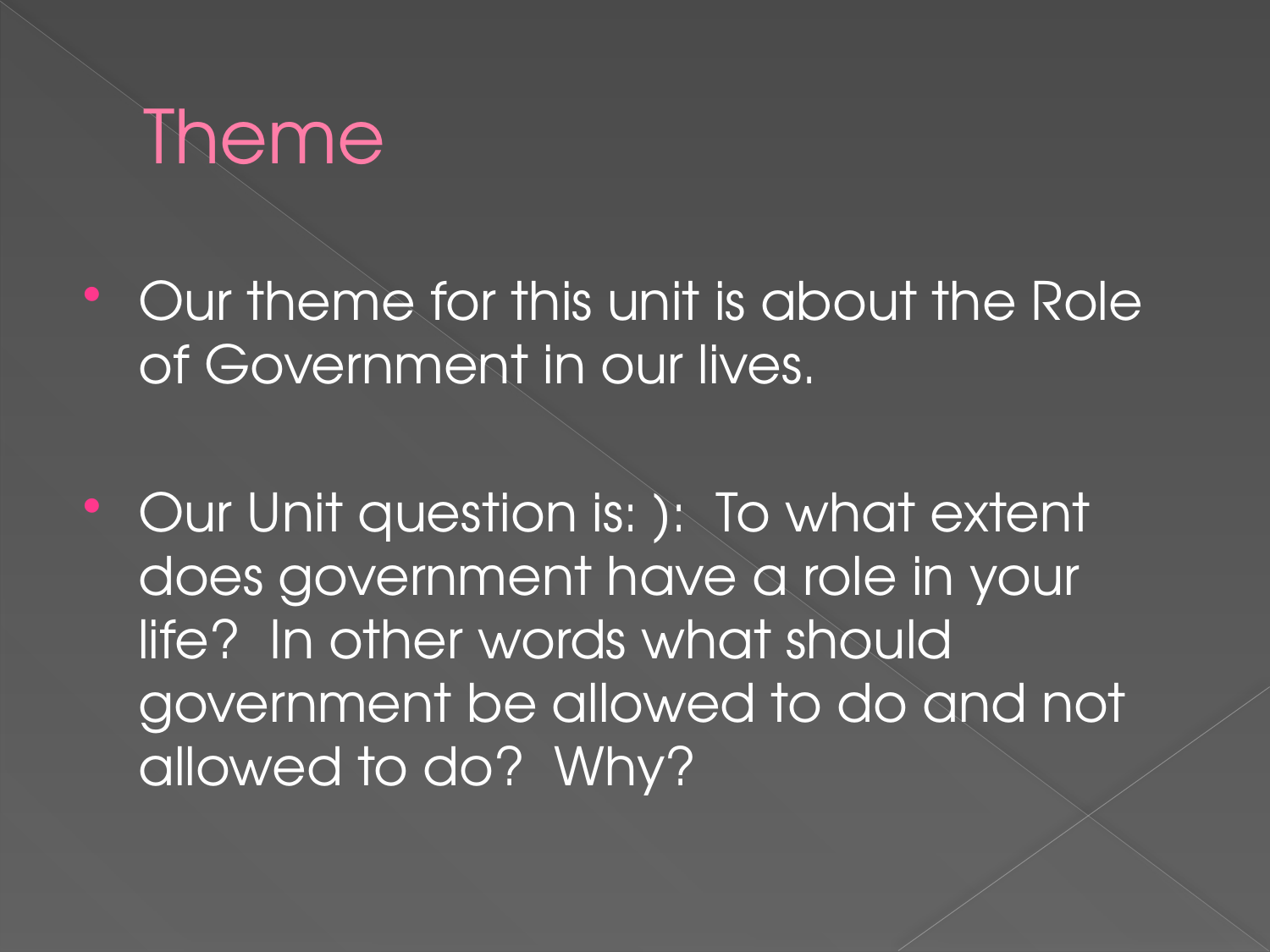

# Theme
Our theme for this unit is about the Role of Government in our lives.

Our Unit question is: ):  To what extent does government have a role in your life?  In other words what should government be allowed to do and not allowed to do?  Why?